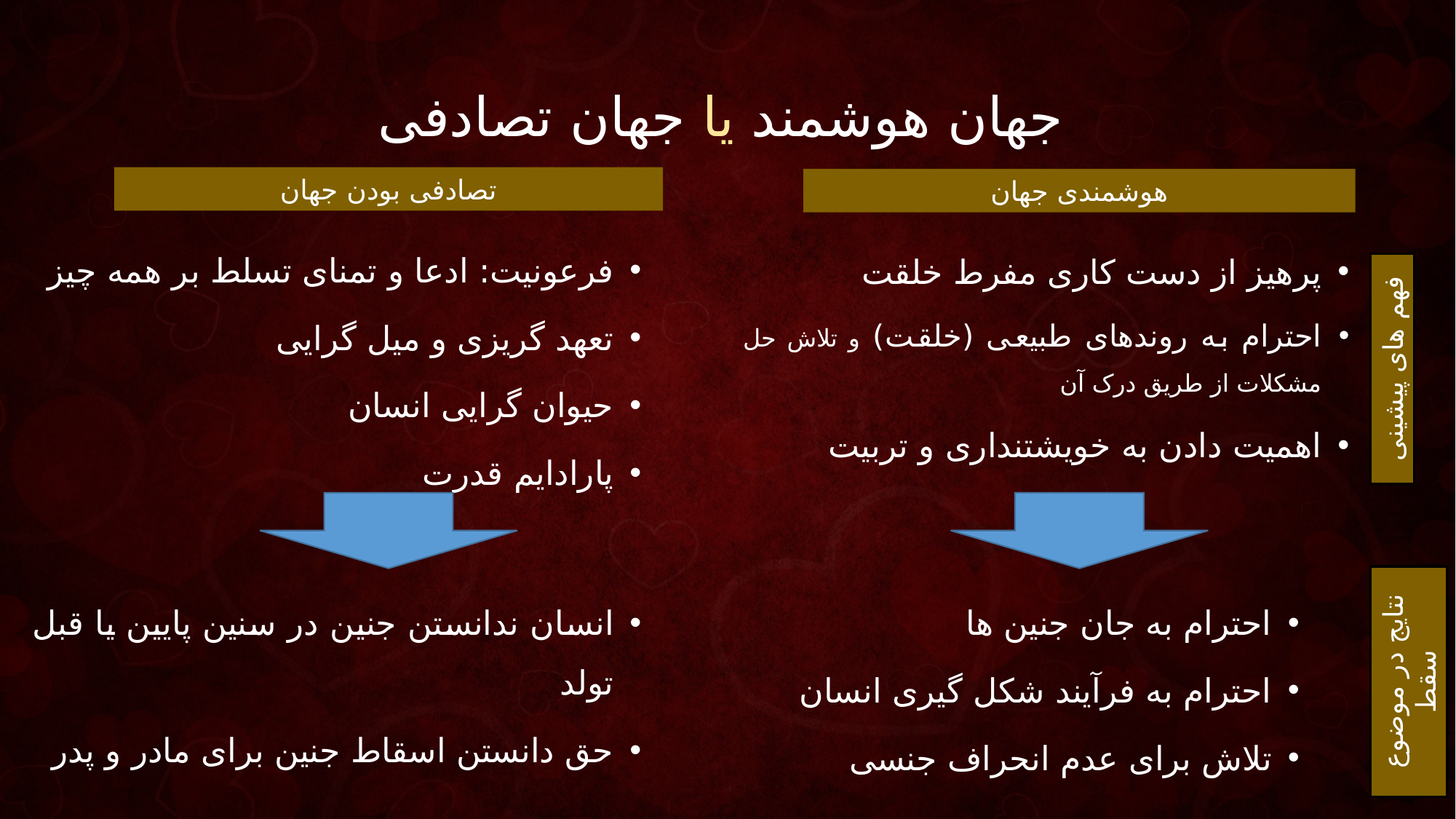

جهان هوشمند یا جهان تصادفی
تصادفی بودن جهان
هوشمندی جهان
فرعونیت: ادعا و تمنای تسلط بر همه چیز
تعهد گریزی و میل گرایی
حیوان گرایی انسان
پارادایم قدرت
پرهیز از دست کاری مفرط خلقت
احترام به روندهای طبیعی (خلقت) و تلاش حل مشکلات از طریق درک آن
اهمیت دادن به خویشتنداری و تربیت
فهم های پیشینی

انسان ندانستن جنین در سنین پایین یا قبل تولد
حق دانستن اسقاط جنین برای مادر و پدر

احترام به جان جنین ها
احترام به فرآیند شکل گیری انسان
تلاش برای عدم انحراف جنسی

نتایج در موضوع سقط